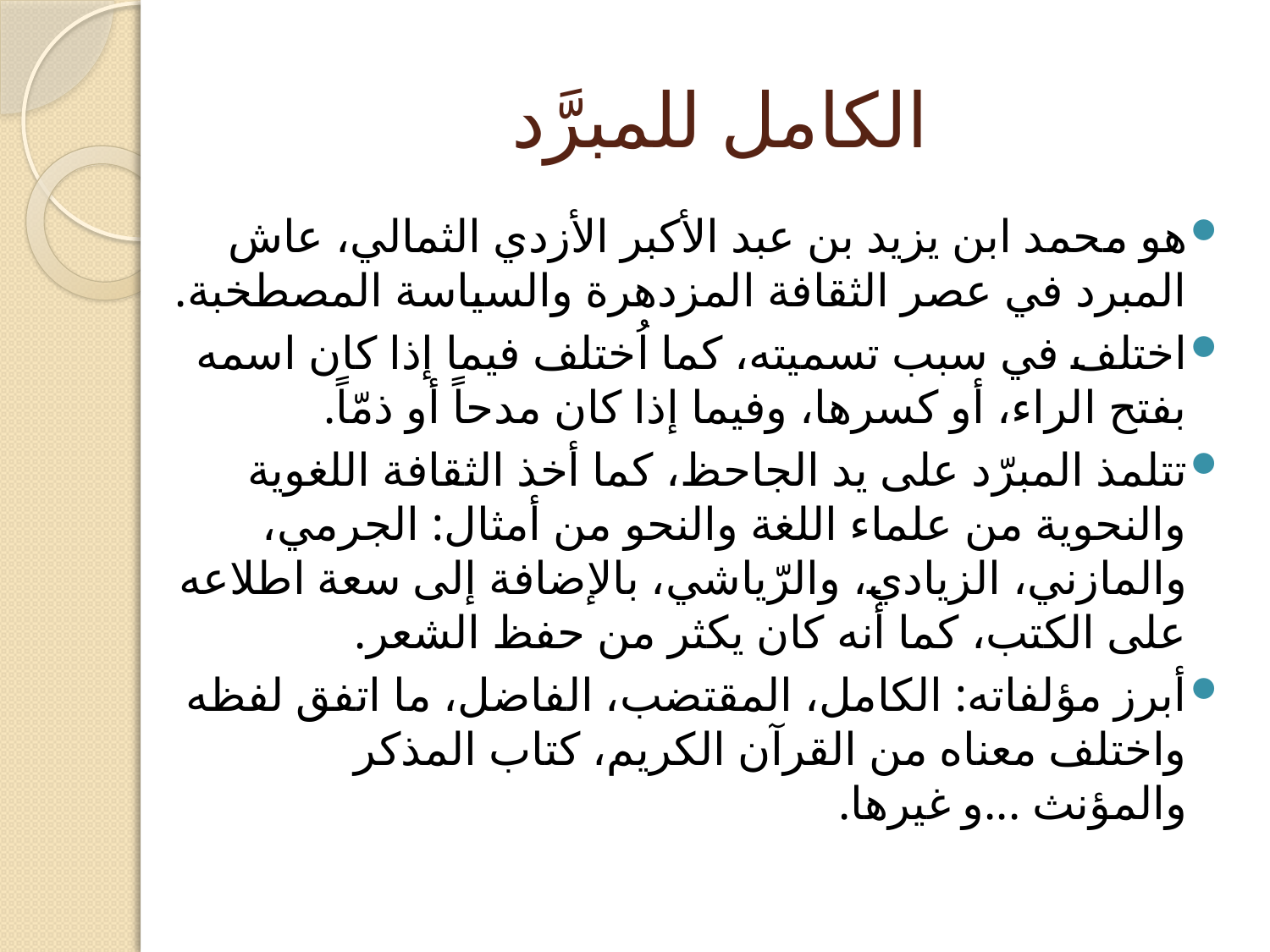

# الكامل للمبرَّد
هو محمد ابن يزيد بن عبد الأكبر الأزدي الثمالي، عاش المبرد في عصر الثقافة المزدهرة والسياسة المصطخبة.
اختلف في سبب تسميته، كما اُختلف فيما إذا كان اسمه بفتح الراء، أو كسرها، وفيما إذا كان مدحاً أو ذمّاً.
تتلمذ المبرّد على يد الجاحظ، كما أخذ الثقافة اللغوية والنحوية من علماء اللغة والنحو من أمثال: الجرمي، والمازني، الزيادي، والرّياشي، بالإضافة إلى سعة اطلاعه على الكتب، كما أنه كان يكثر من حفظ الشعر.
أبرز مؤلفاته: الكامل، المقتضب، الفاضل، ما اتفق لفظه واختلف معناه من القرآن الكريم، كتاب المذكر والمؤنث ...و غيرها.